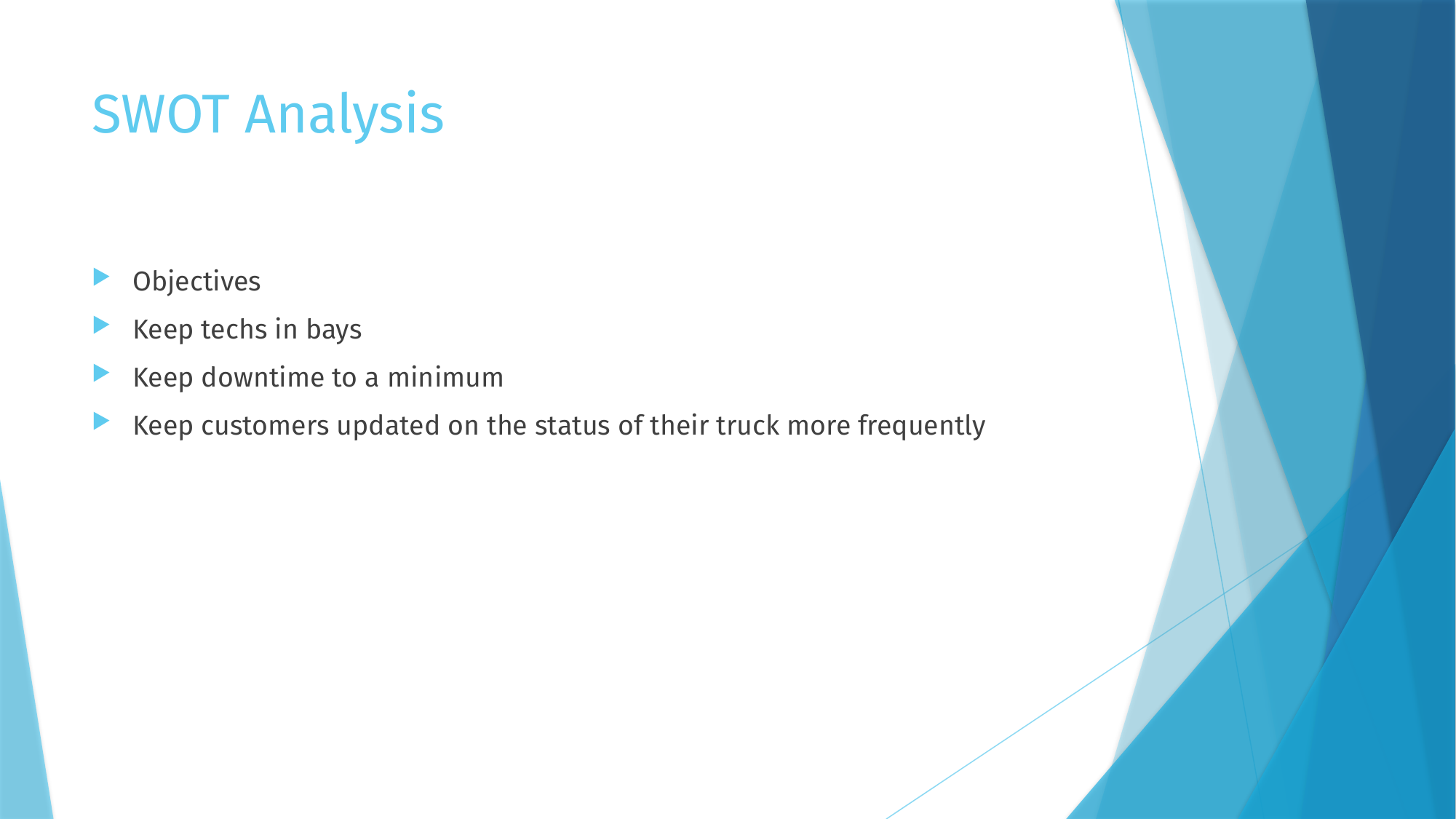

# SWOT Analysis
Objectives
Keep techs in bays
Keep downtime to a minimum
Keep customers updated on the status of their truck more frequently